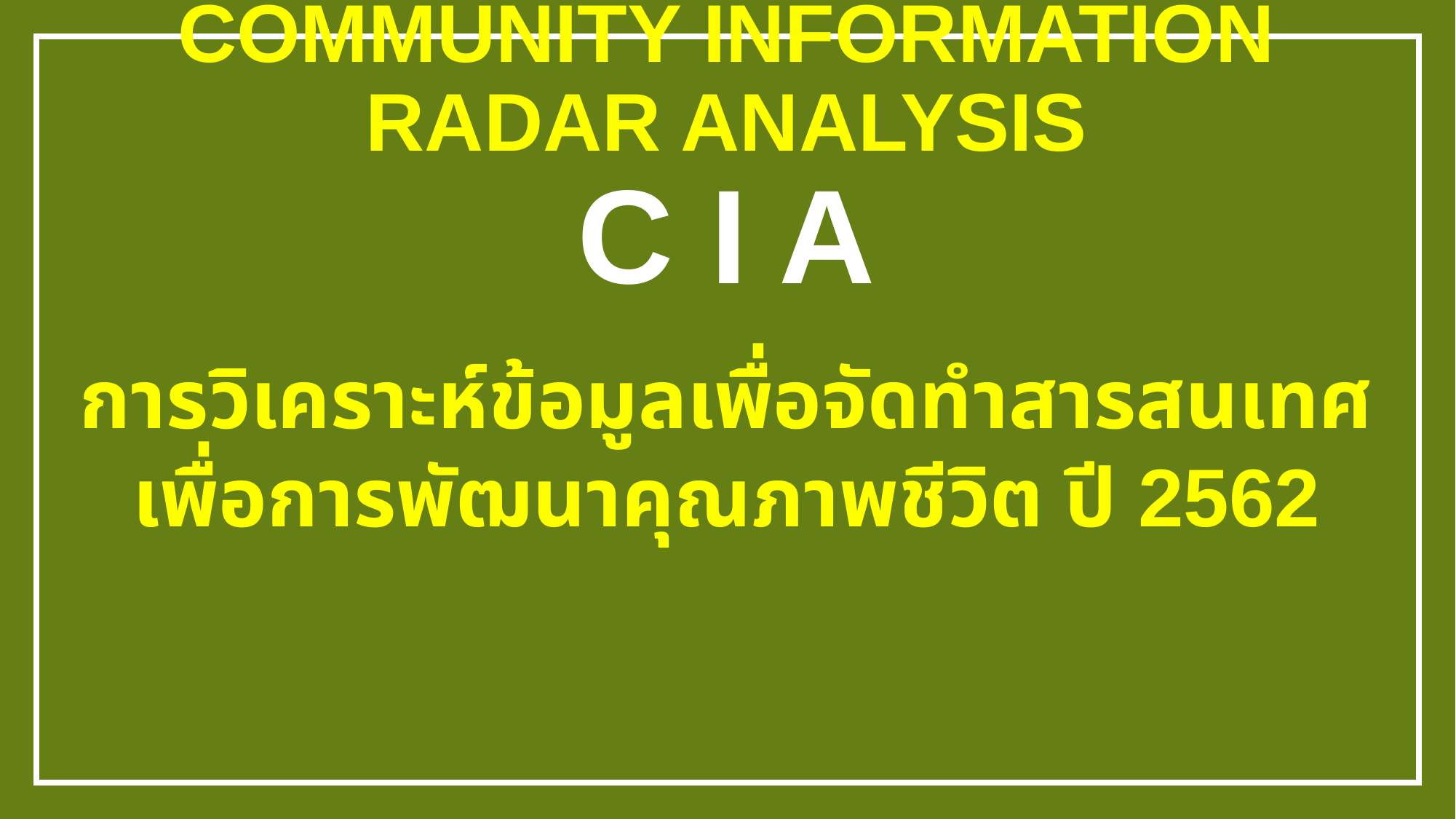

# Community information radar analysis c I a
การวิเคราะห์ข้อมูลเพื่อจัดทำสารสนเทศ
เพื่อการพัฒนาคุณภาพชีวิต ปี 2562